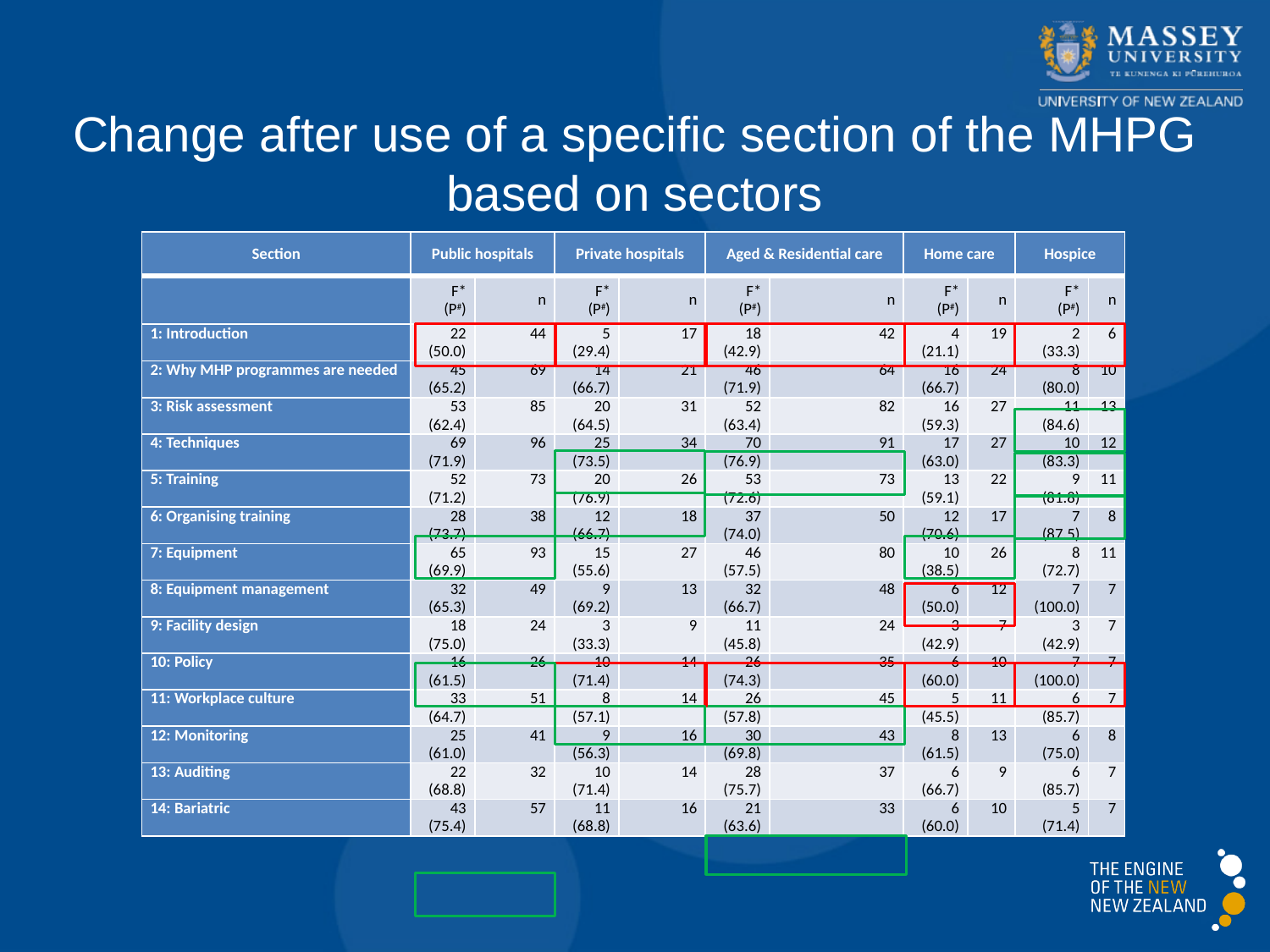

Change after use of a specific section of the MHPG based on sectors
| Section | Public hospitals |  | Private hospitals |  | Aged & Residential care |  | Home care |  | Hospice |  |
| --- | --- | --- | --- | --- | --- | --- | --- | --- | --- | --- |
|  | F\* (P#) | n | F\* (P#) | n | F\* (P#) | n | F\* (P#) | n | F\* (P#) | n |
| 1: Introduction | 22 (50.0) | 44 | 5 (29.4) | 17 | 18 (42.9) | 42 | 4 (21.1) | 19 | 2 (33.3) | 6 |
| 2: Why MHP programmes are needed | 45 (65.2) | 69 | 14 (66.7) | 21 | 46 (71.9) | 64 | 16 (66.7) | 24 | 8 (80.0) | 10 |
| 3: Risk assessment | 53 (62.4) | 85 | 20 (64.5) | 31 | 52 (63.4) | 82 | 16 (59.3) | 27 | 11 (84.6) | 13 |
| 4: Techniques | 69 (71.9) | 96 | 25 (73.5) | 34 | 70 (76.9) | 91 | 17 (63.0) | 27 | 10 (83.3) | 12 |
| 5: Training | 52 (71.2) | 73 | 20 (76.9) | 26 | 53 (72.6) | 73 | 13 (59.1) | 22 | 9 (81.8) | 11 |
| 6: Organising training | 28 (73.7) | 38 | 12 (66.7) | 18 | 37 (74.0) | 50 | 12 (70.6) | 17 | 7 (87.5) | 8 |
| 7: Equipment | 65 (69.9) | 93 | 15 (55.6) | 27 | 46 (57.5) | 80 | 10 (38.5) | 26 | 8 (72.7) | 11 |
| 8: Equipment management | 32 (65.3) | 49 | 9 (69.2) | 13 | 32 (66.7) | 48 | 6 (50.0) | 12 | 7 (100.0) | 7 |
| 9: Facility design | 18 (75.0) | 24 | 3 (33.3) | 9 | 11 (45.8) | 24 | 3 (42.9) | 7 | 3 (42.9) | 7 |
| 10: Policy | 16 (61.5) | 26 | 10 (71.4) | 14 | 26 (74.3) | 35 | 6 (60.0) | 10 | 7 (100.0) | 7 |
| 11: Workplace culture | 33 (64.7) | 51 | 8 (57.1) | 14 | 26 (57.8) | 45 | 5 (45.5) | 11 | 6 (85.7) | 7 |
| 12: Monitoring | 25 (61.0) | 41 | 9 (56.3) | 16 | 30 (69.8) | 43 | 8 (61.5) | 13 | 6 (75.0) | 8 |
| 13: Auditing | 22 (68.8) | 32 | 10 (71.4) | 14 | 28 (75.7) | 37 | 6 (66.7) | 9 | 6 (85.7) | 7 |
| 14: Bariatric | 43 (75.4) | 57 | 11 (68.8) | 16 | 21 (63.6) | 33 | 6 (60.0) | 10 | 5 (71.4) | 7 |